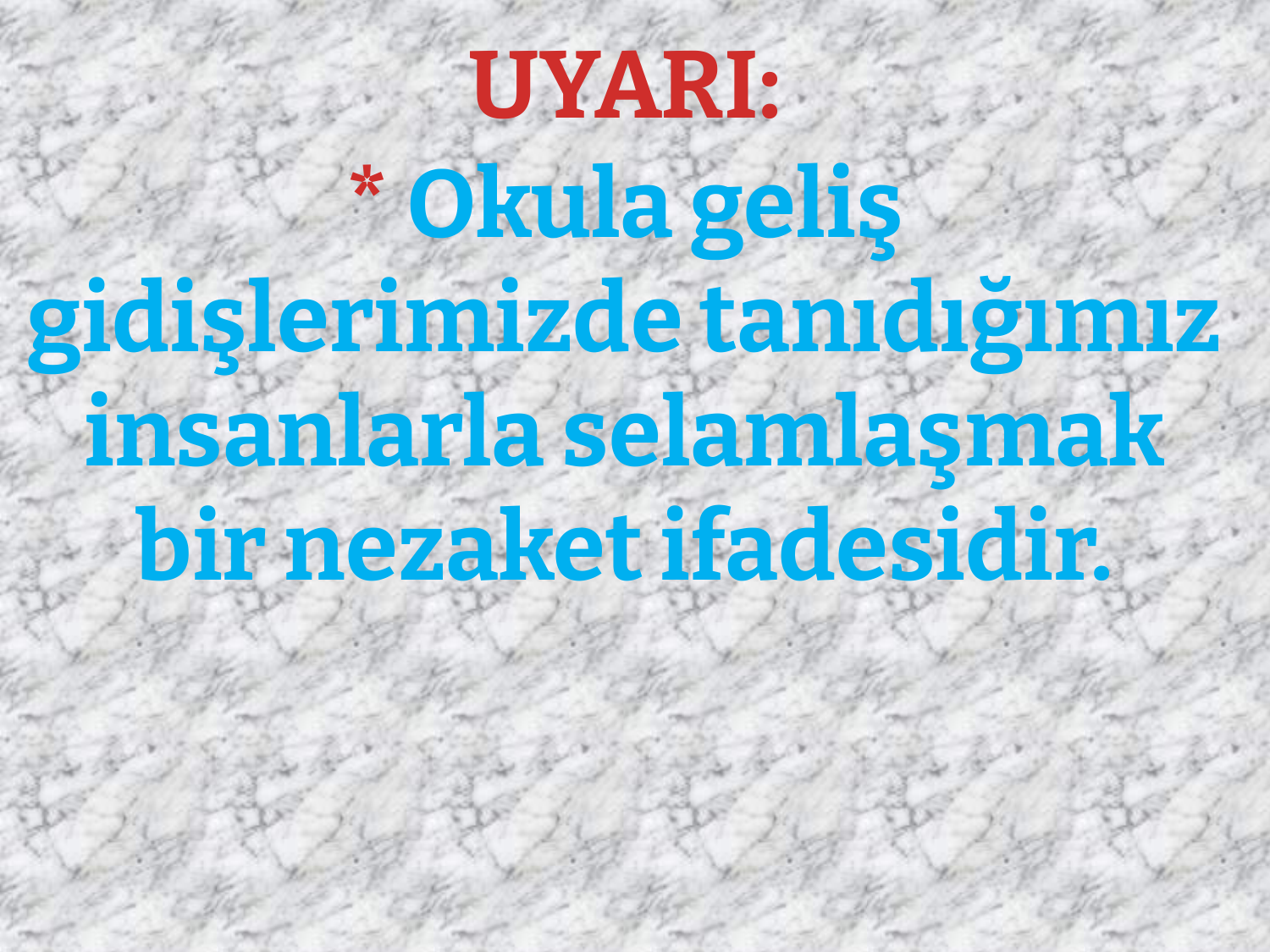

UYARI:
* Okula geliş gidişlerimizde tanıdığımız insanlarla selamlaşmak bir nezaket ifadesidir.